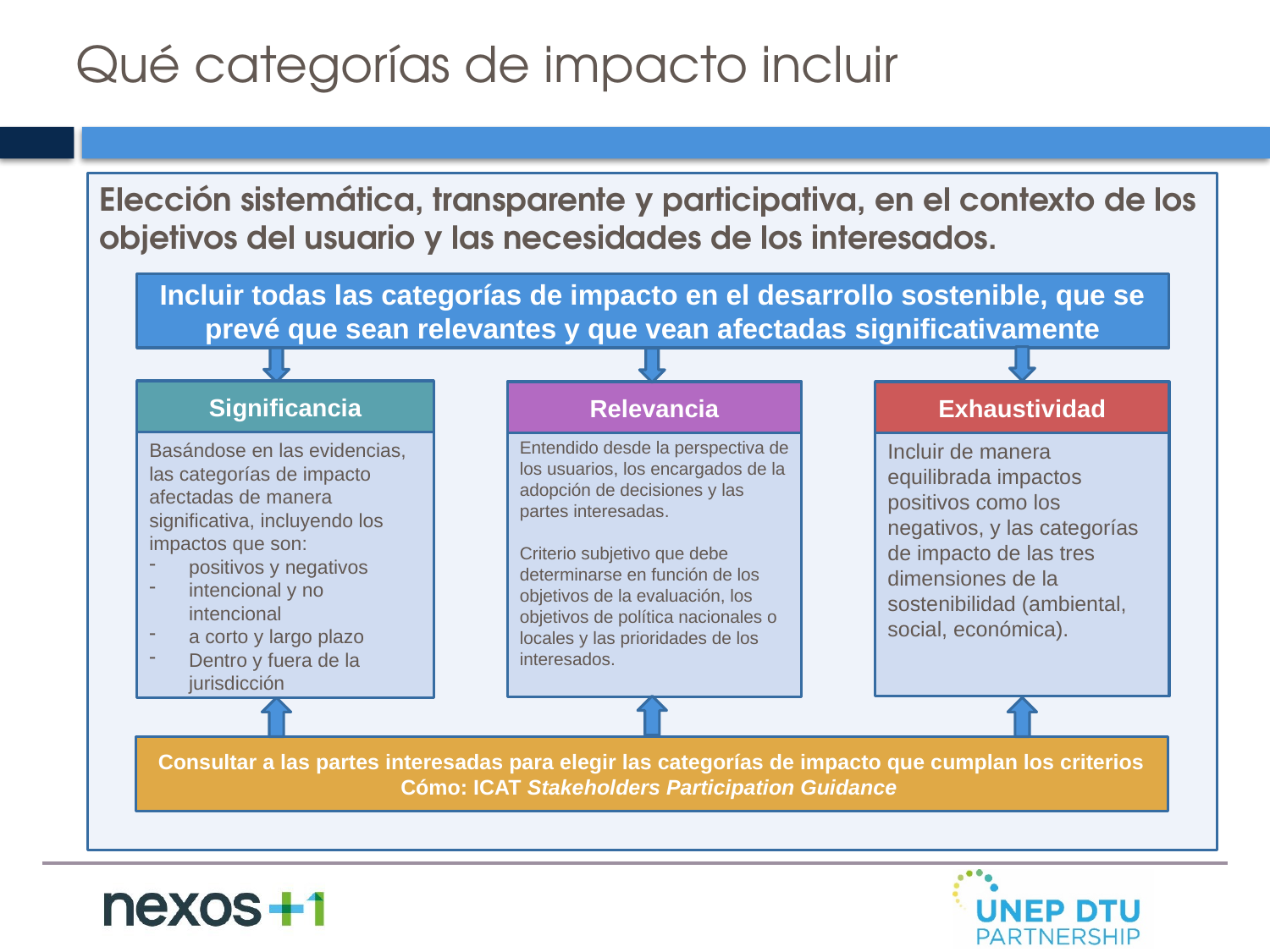

Qué categorías de impacto incluir
Elección sistemática, transparente y participativa, en el contexto de los objetivos del usuario y las necesidades de los interesados.
Incluir todas las categorías de impacto en el desarrollo sostenible, que se prevé que sean relevantes y que vean afectadas significativamente

Significancia
Relevancia
Exhaustividad
Entendido desde la perspectiva de los usuarios, los encargados de la adopción de decisiones y las partes interesadas.

Criterio subjetivo que debe determinarse en función de los objetivos de la evaluación, los objetivos de política nacionales o locales y las prioridades de los interesados.

Basándose en las evidencias, las categorías de impacto afectadas de manera significativa, incluyendo los impactos que son:
positivos y negativos
intencional y no intencional
a corto y largo plazo
Dentro y fuera de la jurisdicción
Incluir de manera equilibrada impactos positivos como los negativos, y las categorías de impacto de las tres dimensiones de la sostenibilidad (ambiental, social, económica).
Consultar a las partes interesadas para elegir las categorías de impacto que cumplan los criterios
Cómo: ICAT Stakeholders Participation Guidance